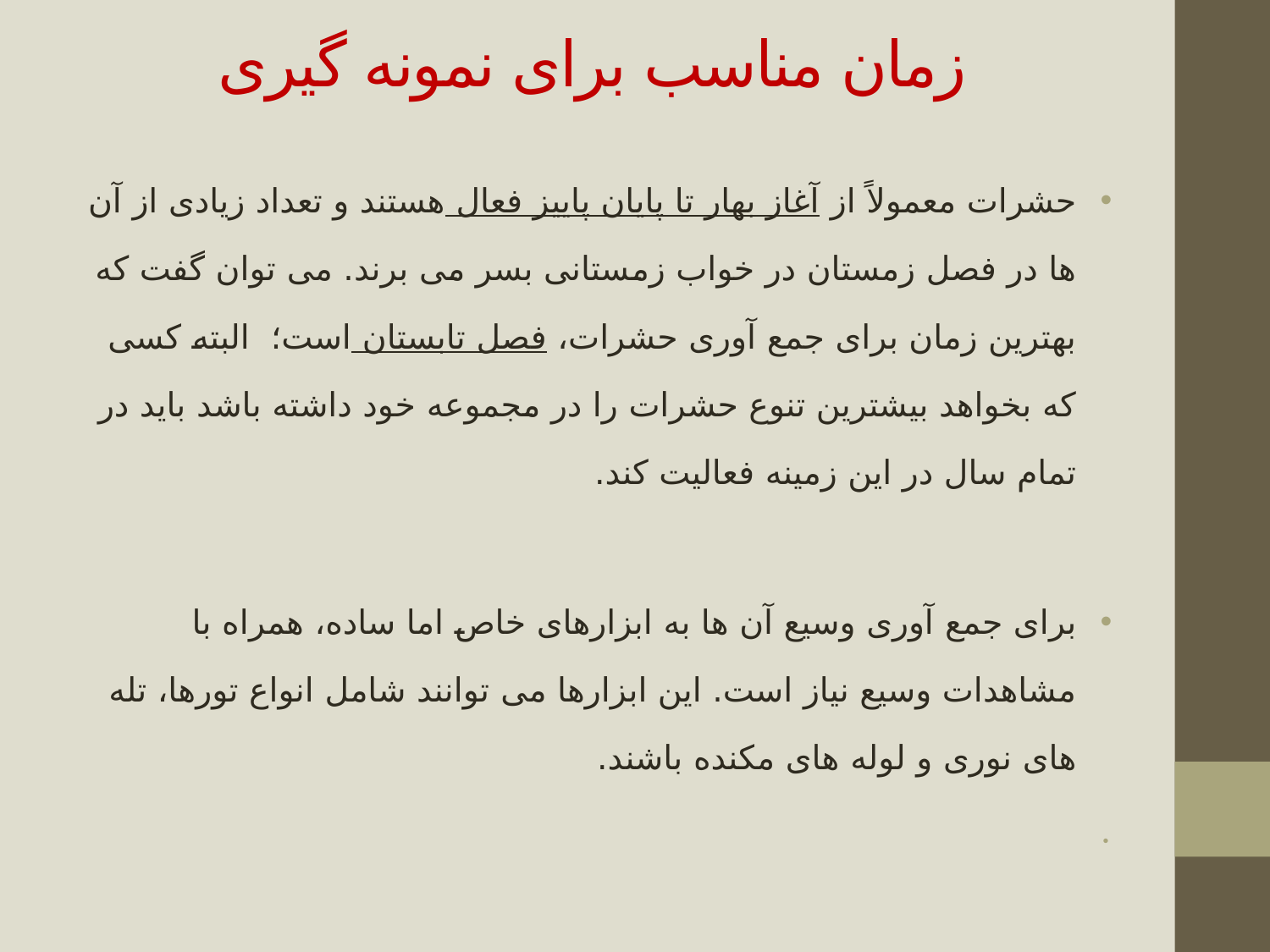

# زمان مناسب برای نمونه گیری

حشرات معمولاً از آغاز بهار تا پایان پاییز فعال هستند و تعداد زیادی از آن ها در فصل زمستان در خواب زمستانی بسر می‌ برند. می ‌توان گفت كه بهترین زمان برای جمع ‌آوری حشرات، فصل تابستان است؛  البته كسی كه بخواهد بیشترین تنوع حشرات را در مجموعه‌ خود داشته باشد باید در تمام سال در این زمینه فعالیت كند.

برای جمع ‌آوری وسیع آن ها به ابزارهای خاص اما ساده، همراه با مشاهدات وسیع نیاز است. این ابزارها می ‌توانند شامل انواع تورها، تله‌ های نوری و لوله‌ های مكنده باشند.